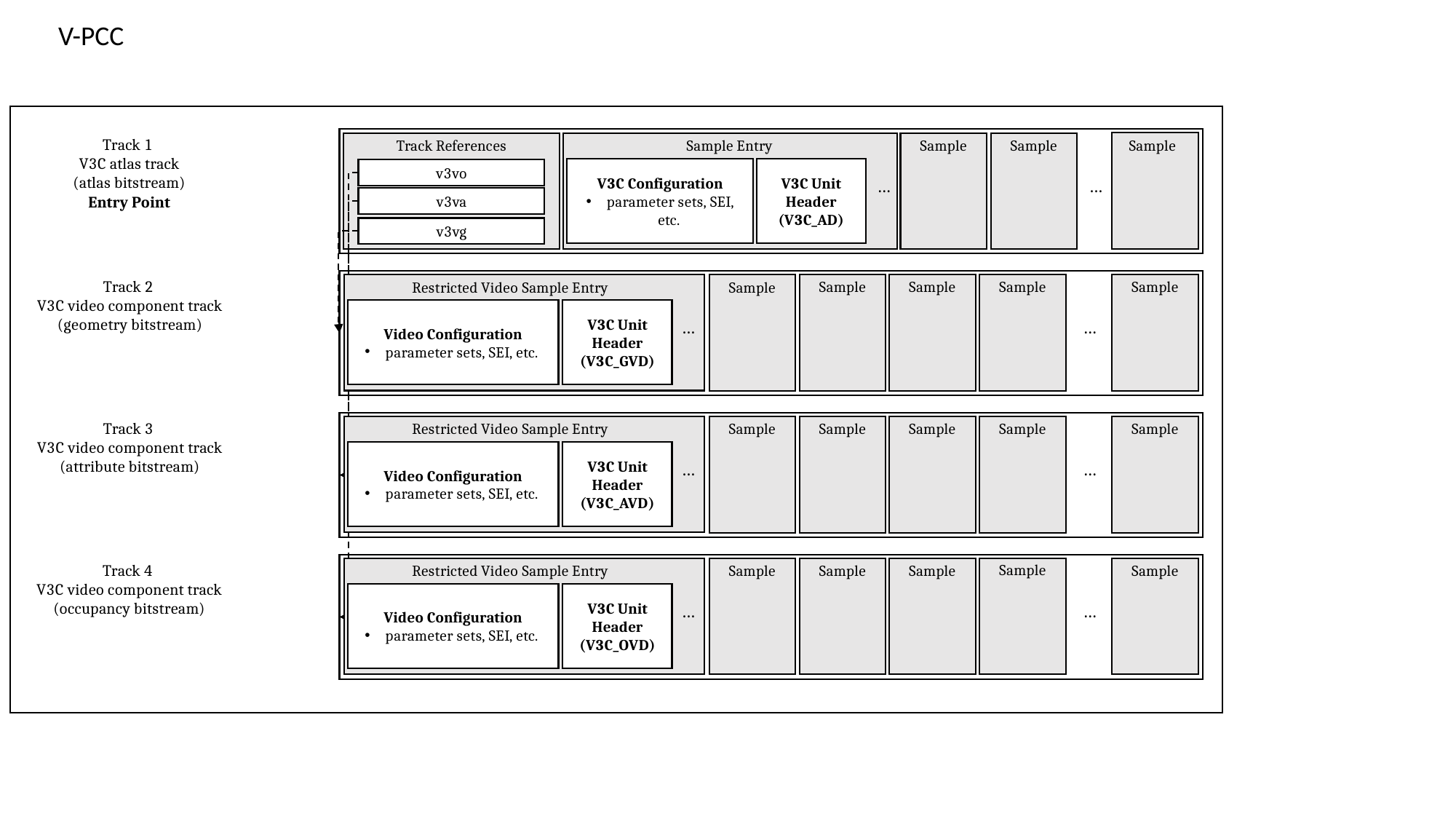

V-PCC

Track 1
V3C atlas track
(atlas bitstream)
Entry Point
a
Sample
Sample
Sample
Track References
Sample Entry

V3C Configuration
parameter sets, SEI, etc.
V3C Unit Header
(V3C_AD)
v3vo
…
…
v3va
v3vg
Track 2
V3C video component track
(geometry bitstream)

Sample
Sample
Sample
Sample
Restricted Video Sample Entry
Sample

Video Configuration
parameter sets, SEI, etc.
V3C Unit Header
(V3C_GVD)
…
…
Track 3
V3C video component track
(attribute bitstream)

Sample
Sample
Sample
Sample
Restricted Video Sample Entry
Sample

Video Configuration
parameter sets, SEI, etc.
V3C Unit Header
(V3C_AVD)
…
…
Track 4
V3C video component track
(occupancy bitstream)

Sample
Sample
Sample
Sample
Restricted Video Sample Entry
Sample

Video Configuration
parameter sets, SEI, etc.
V3C Unit Header
(V3C_OVD)
…
…